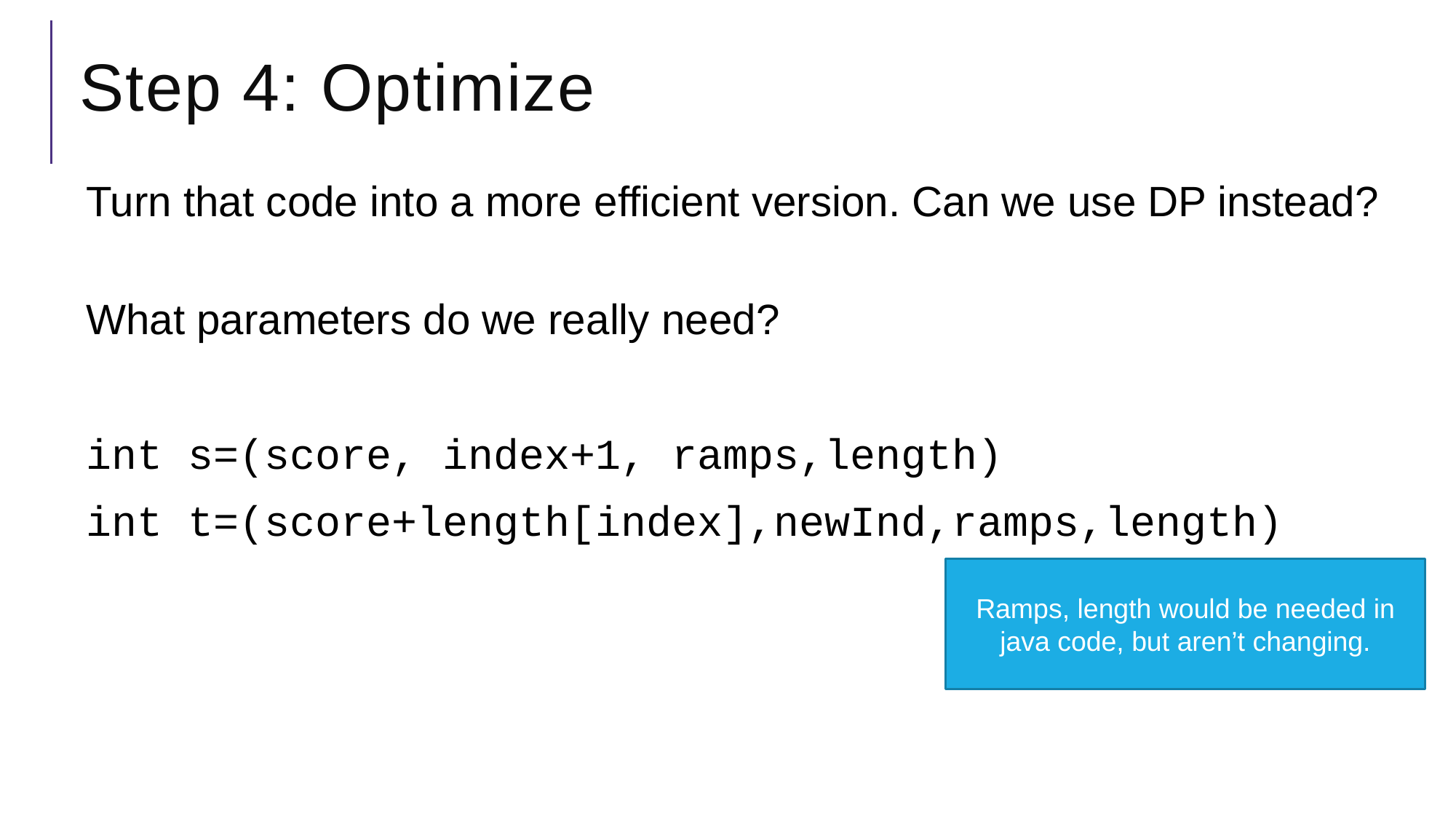

# Step 4: Optimize
Turn that code into a more efficient version. Can we use DP instead?
What parameters do we really need?

int s=(score, index+1, ramps,length)
int t=(score+length[index],newInd,ramps,length)
Ramps, length would be needed in java code, but aren’t changing.